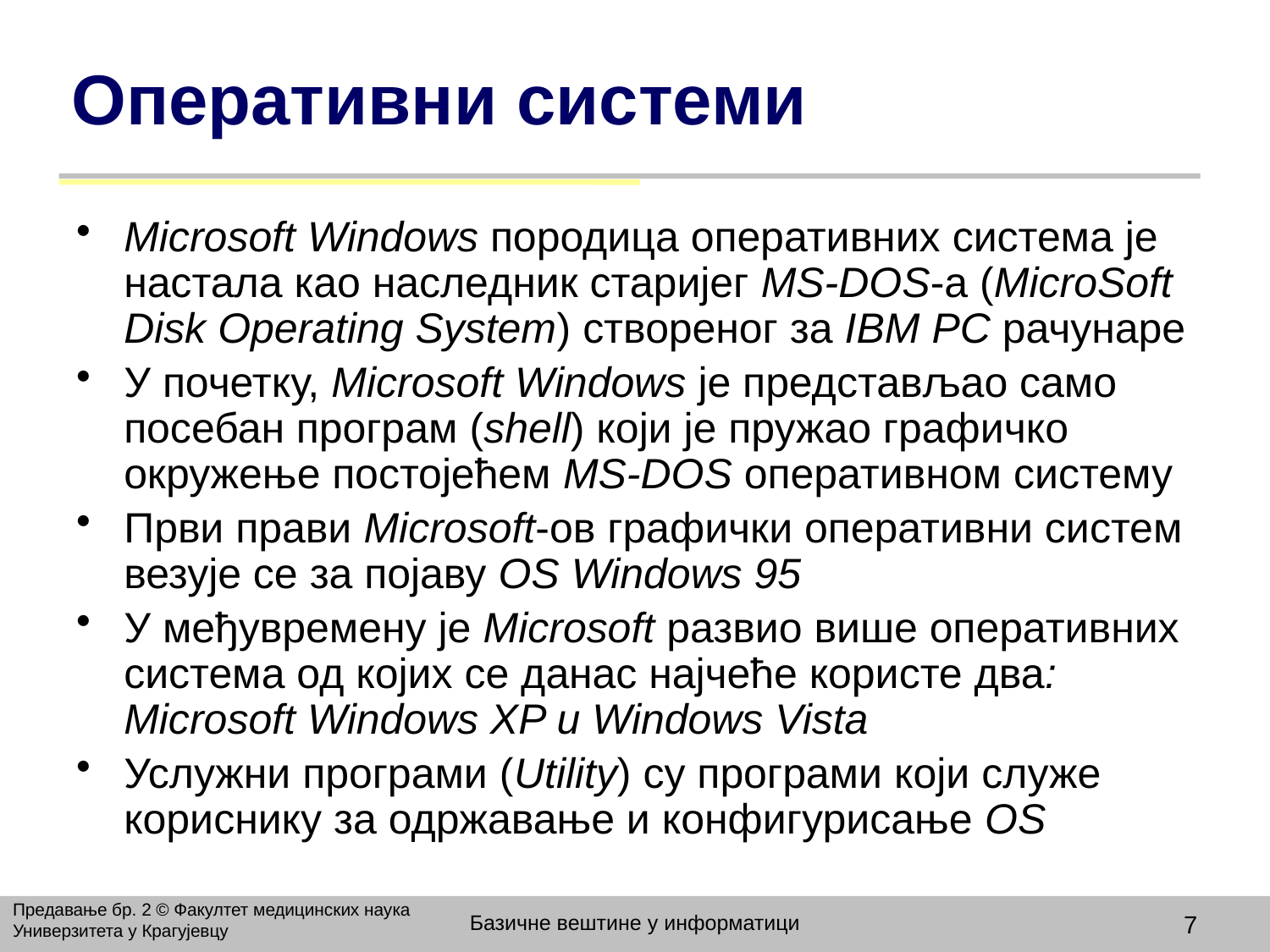

# Оперативни системи
Microsoft Windows породица оперативних система је настала као наследник старијег MS-DOS-а (MicroSoft Disk Operating System) створеног за IBM PC рачунаре
У почетку, Microsoft Windows је представљао само посебан програм (shell) који је пружао графичко окружење постојећем MS-DOS оперативном систему
Први прави Microsoft-ов графички оперативни систем везује се за појаву OS Windows 95
У међувремену је Microsoft развио више оперативних система од којих се данас најчеће користе два: Microsoft Windows XP и Windows Vista
Услужни програми (Utility) су програми који служе кориснику за одржавање и конфигурисање OS
Предавање бр. 2 © Факултет медицинских наука Универзитета у Крагујевцу
Базичне вештине у информатици
7